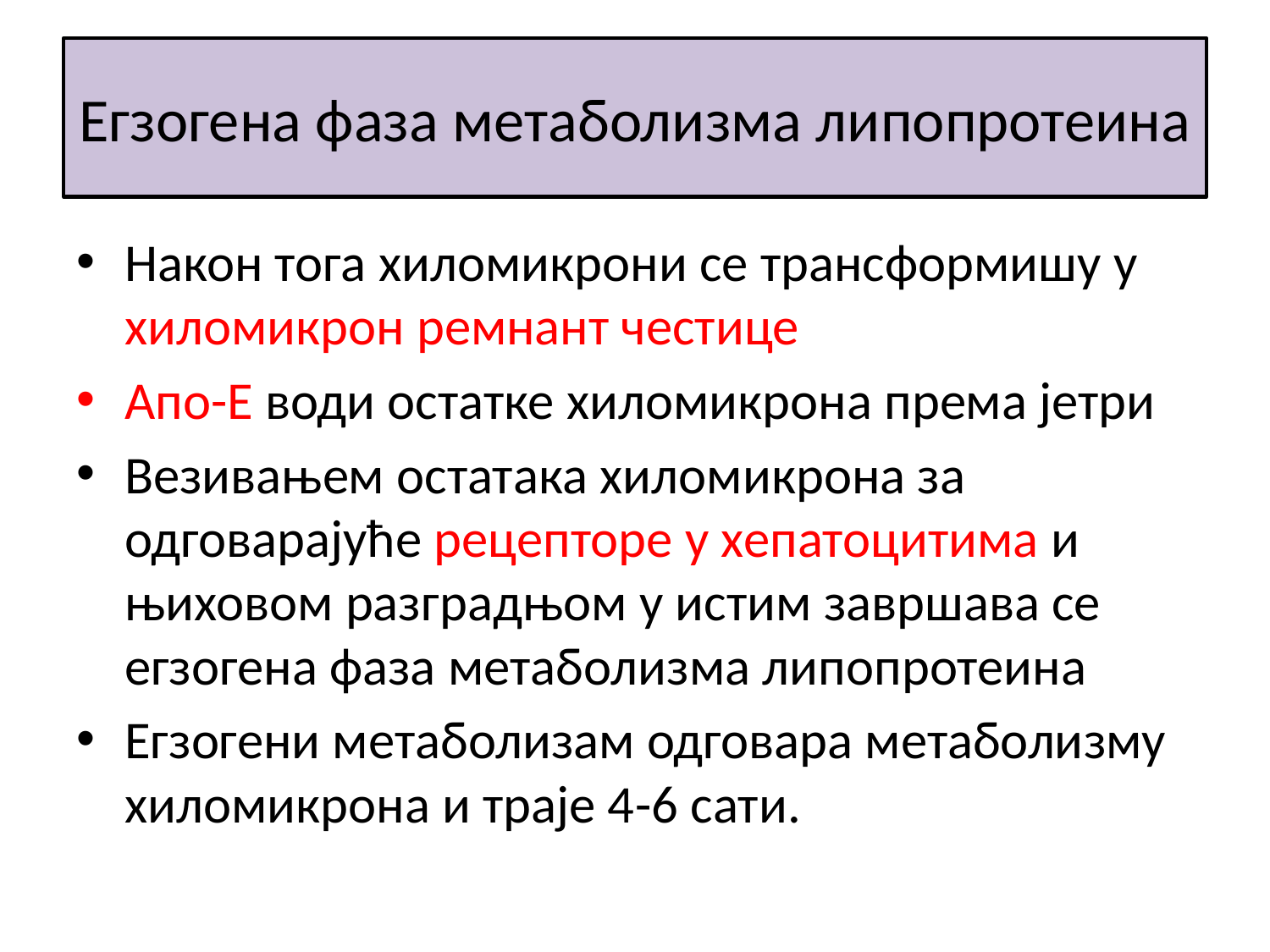

# Егзогена фаза метаболизма липопротеина
Након тога хиломикрони се трансформишу у хиломикрон ремнант честице
Апо-Е води остатке хиломикрона према јетри
Везивањем остатака хиломикрона за одговарајуће рецепторе у хепатоцитима и њиховом разградњом у истим завршава се егзогена фаза метаболизма липопротеина
Егзогени метаболизам одговара метаболизму хиломикрона и траје 4-6 сати.